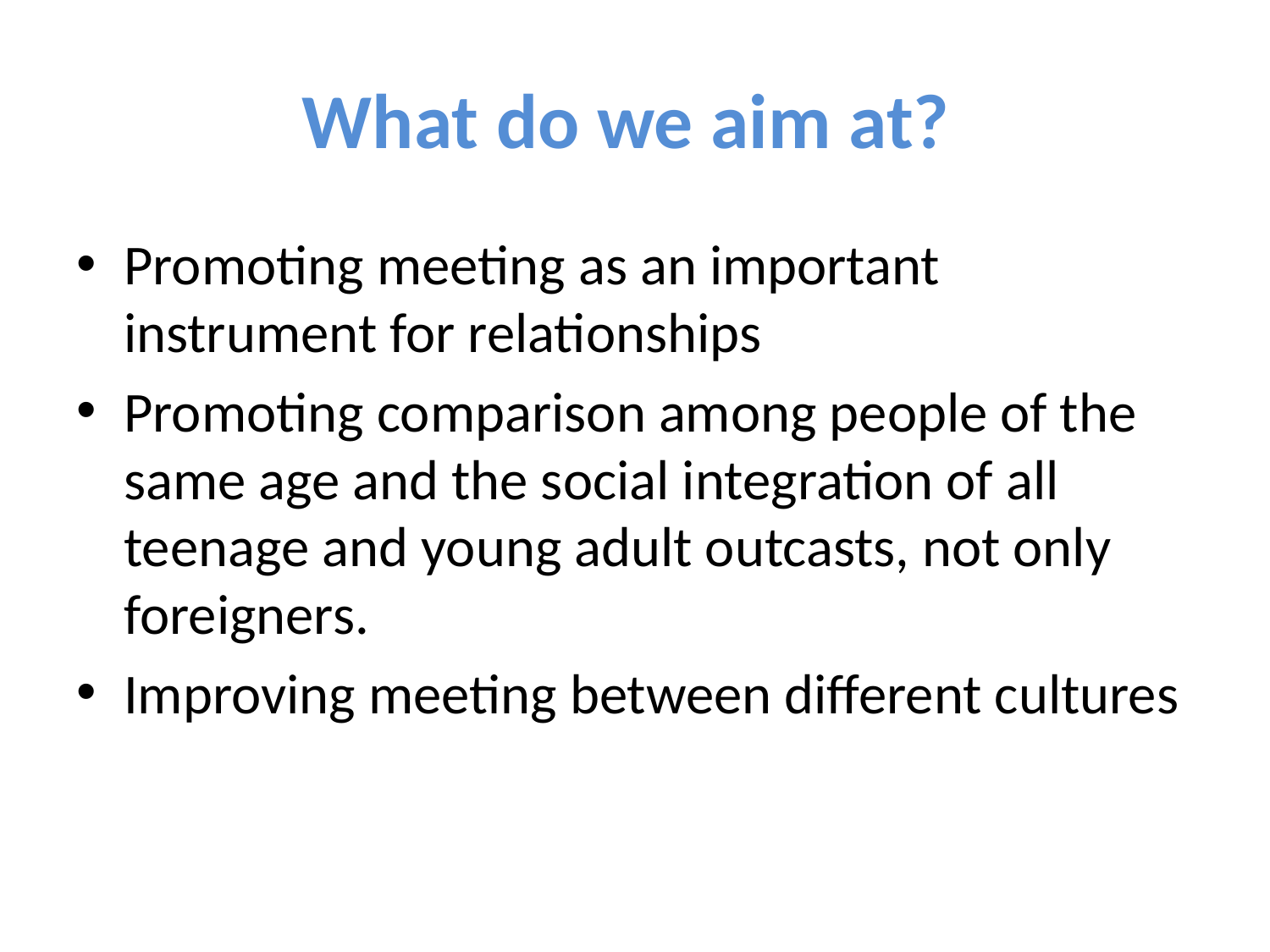

# What do we aim at?
Promoting meeting as an important instrument for relationships
Promoting comparison among people of the same age and the social integration of all teenage and young adult outcasts, not only foreigners.
Improving meeting between different cultures